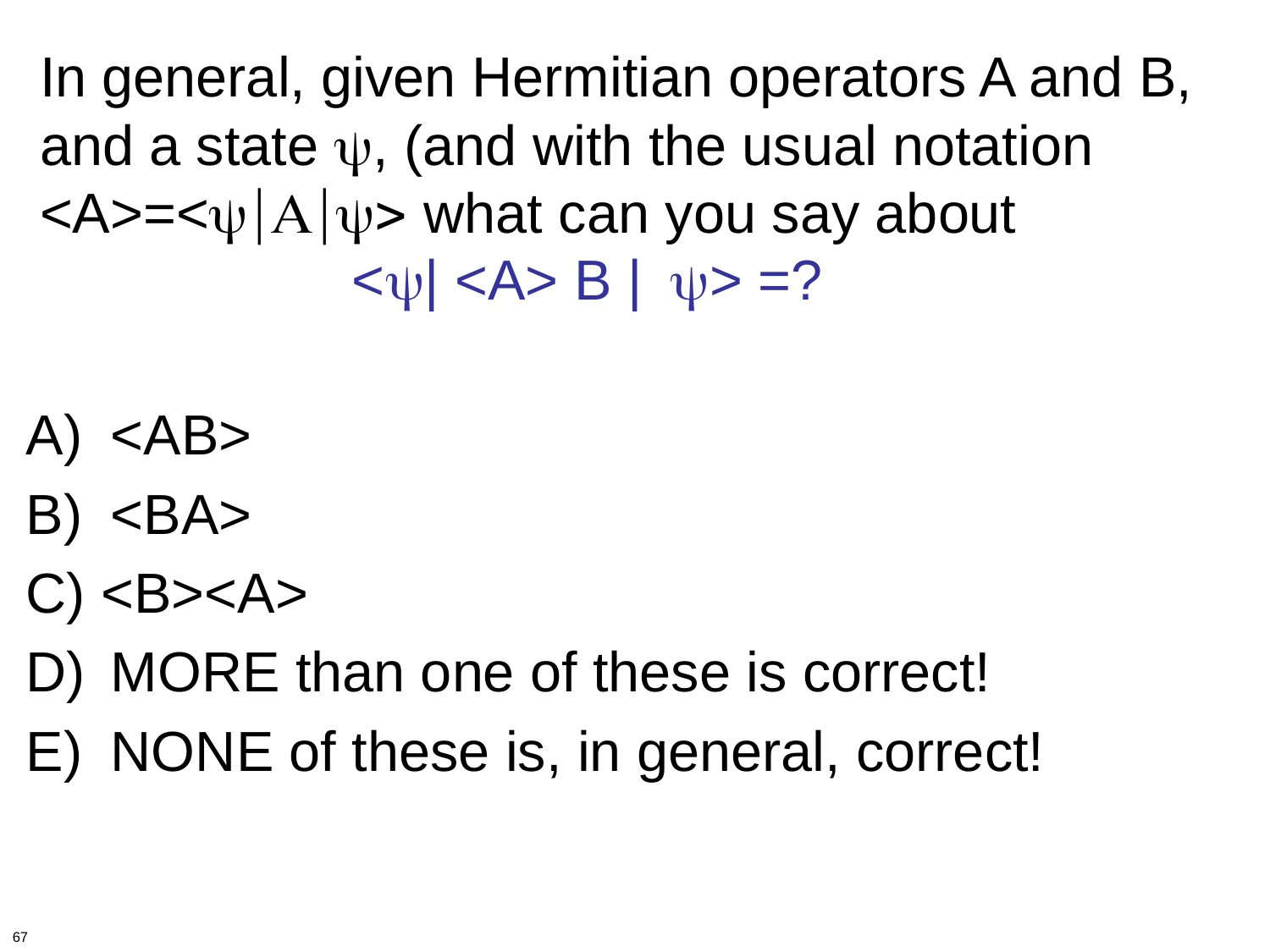

In general, given Hermitian operators A and B,
and a state ψ, (and with the usual notation <A>=<ψ|Α|ψ> what can you say about
                    <ψ| <A> B | ψ> =?
<AB>
<BA>
C) <B><A>
MORE than one of these is correct!
NONE of these is, in general, correct!

67